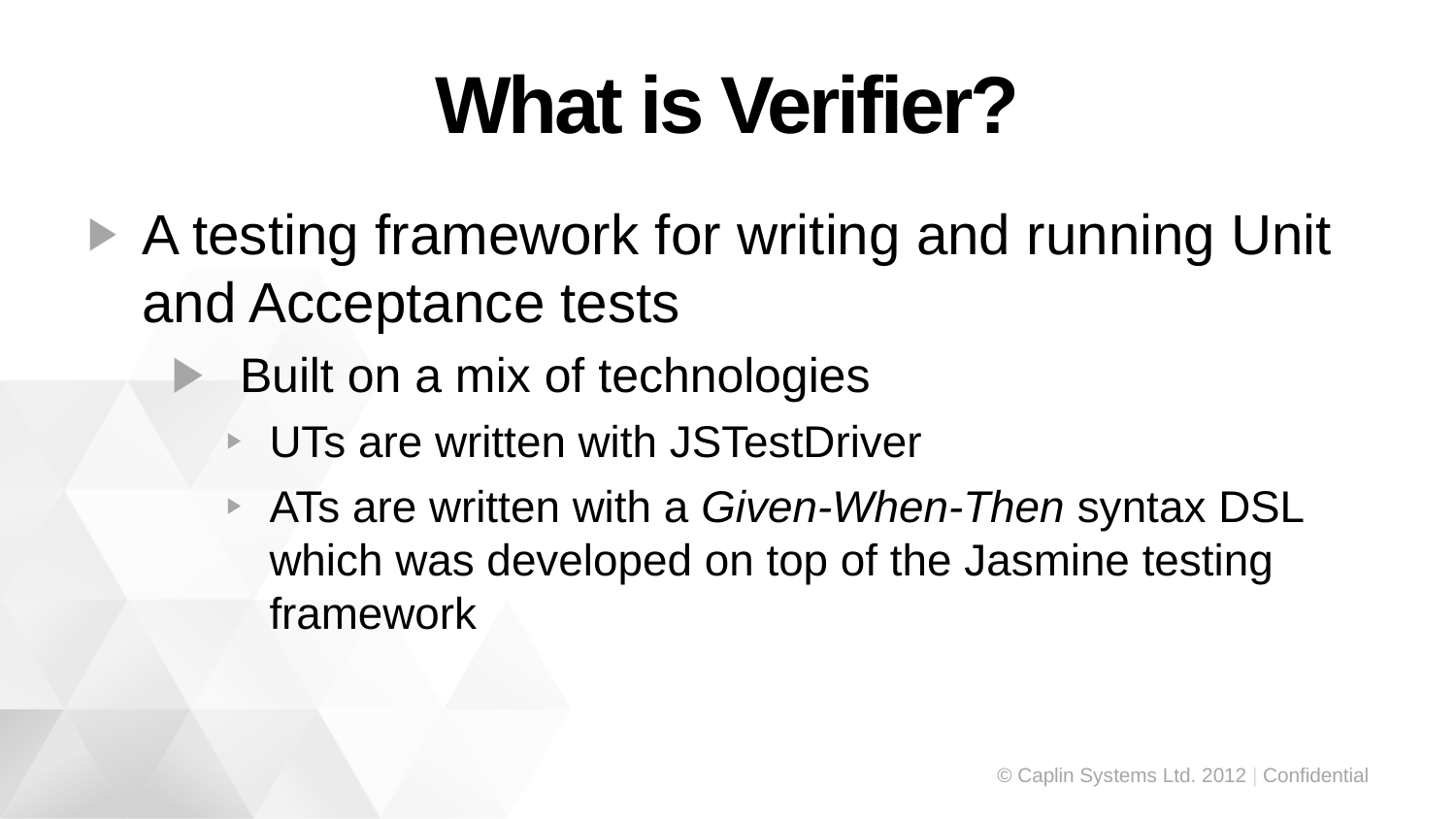

# What is Verifier?
A testing framework for writing and running Unit and Acceptance tests
Built on a mix of technologies
UTs are written with JSTestDriver
ATs are written with a Given-When-Then syntax DSL which was developed on top of the Jasmine testing framework